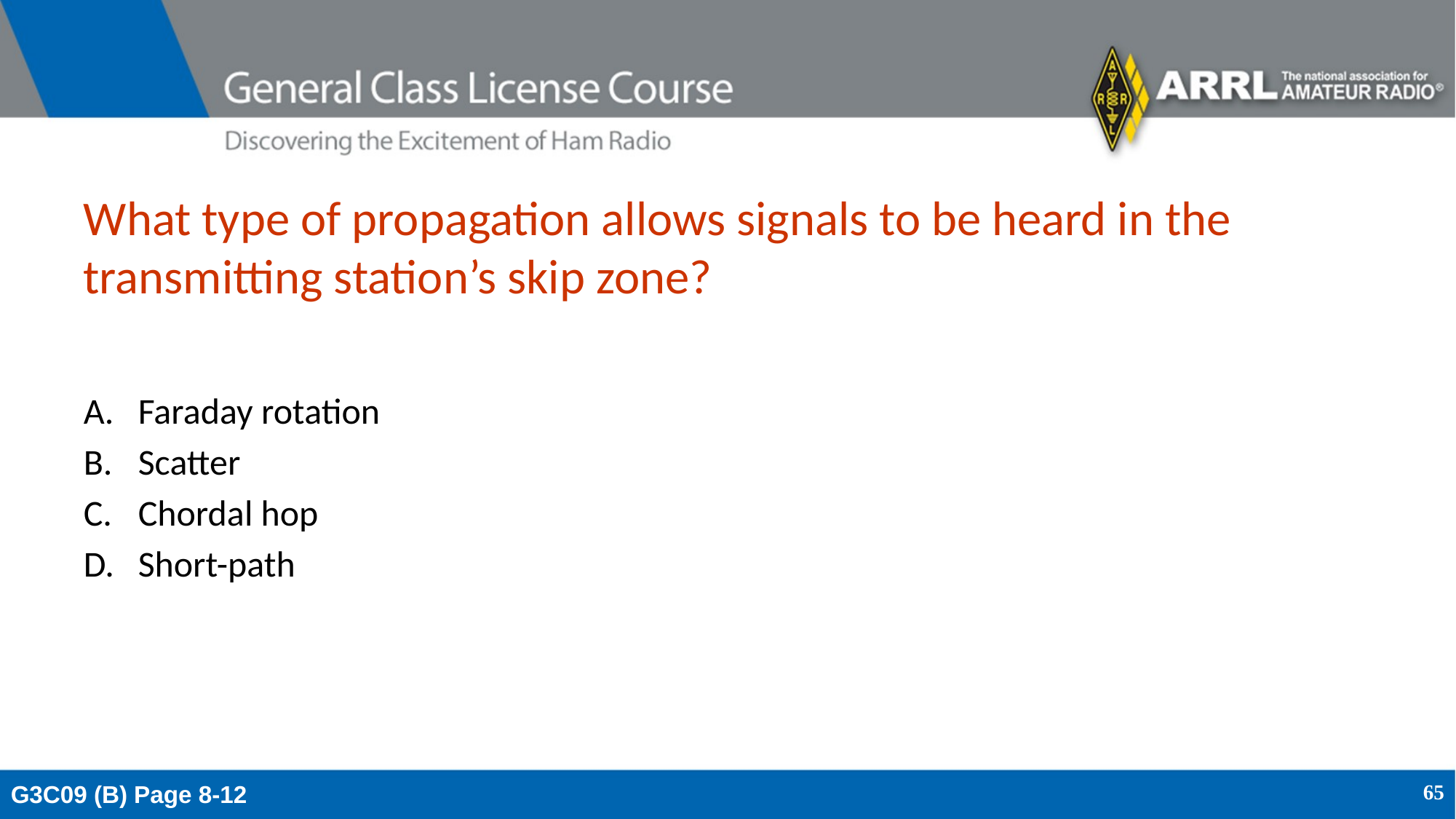

# What type of propagation allows signals to be heard in the transmitting station’s skip zone?
Faraday rotation
Scatter
Chordal hop
Short-path
G3C09 (B) Page 8-12
65